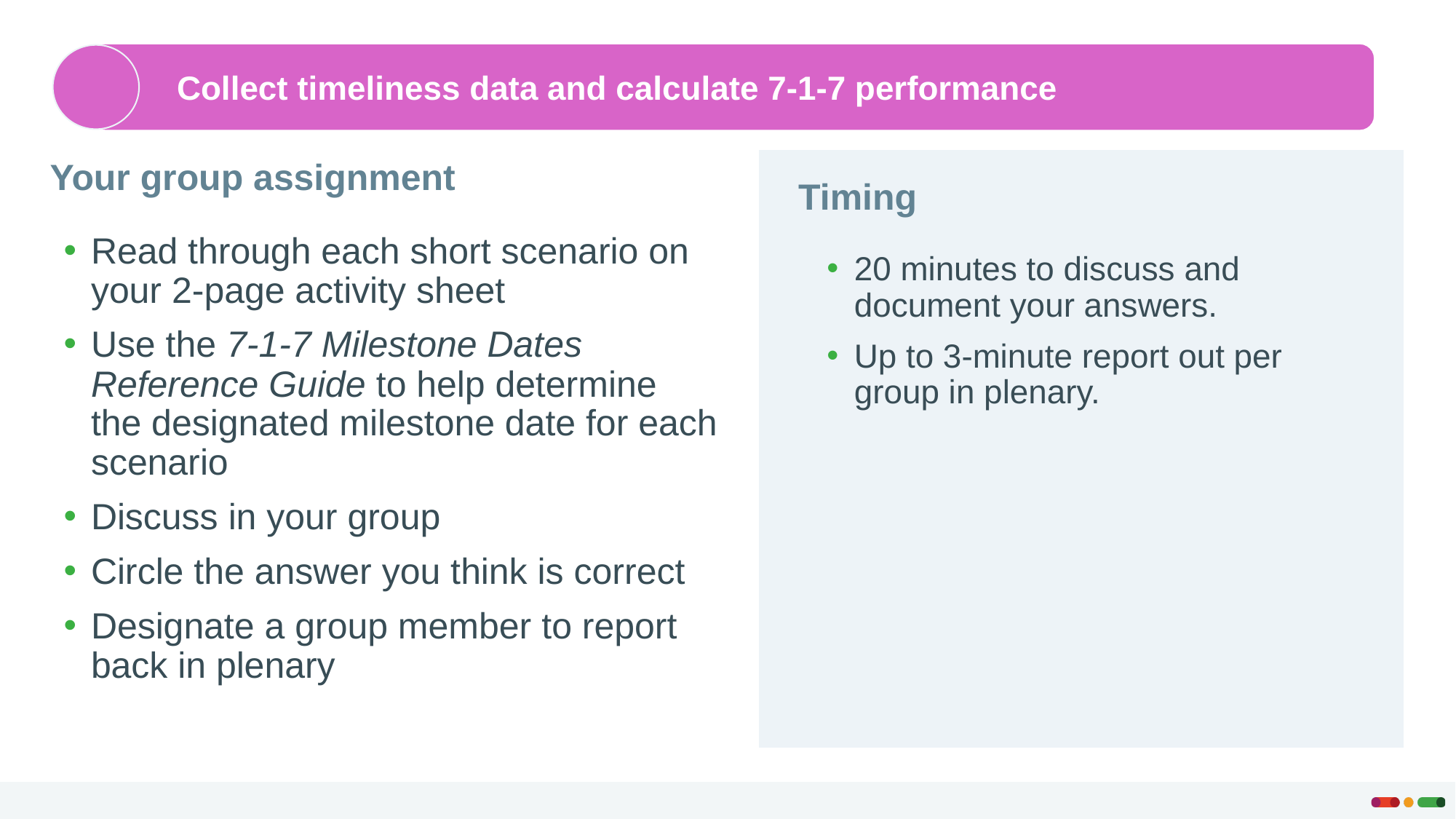

Collect timeliness data and calculate 7-1-7 performance

Timing
Your group assignment

Read through each short scenario on your 2-page activity sheet
Use the 7-1-7 Milestone Dates Reference Guide to help determine the designated milestone date for each scenario
Discuss in your group
Circle the answer you think is correct
Designate a group member to report back in plenary
20 minutes to discuss and document your answers.
Up to 3-minute report out per group in plenary.